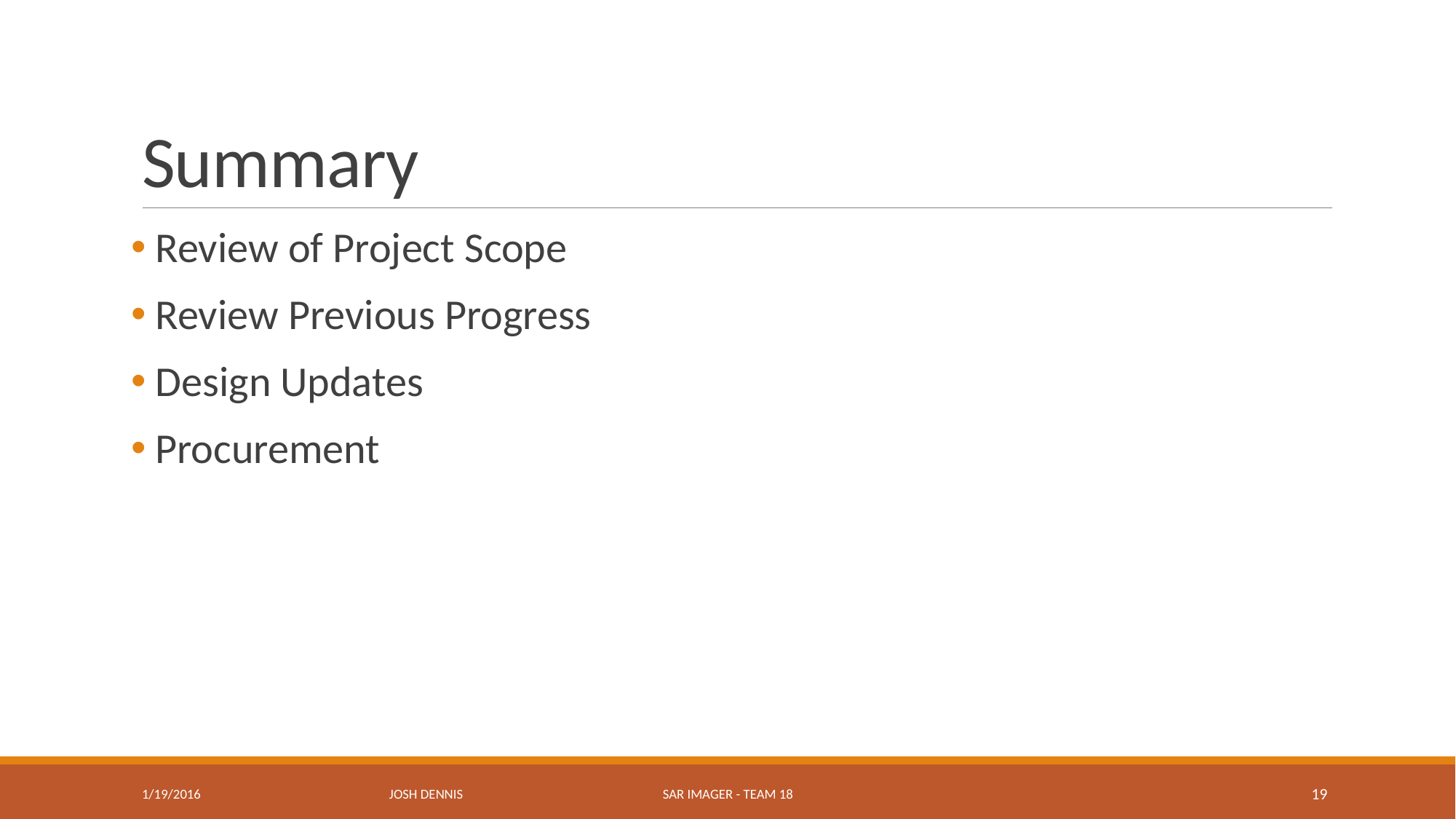

# Summary
 Review of Project Scope
 Review Previous Progress
 Design Updates
 Procurement
Josh Dennis
1/19/2016
SAR Imager - Team 18
19